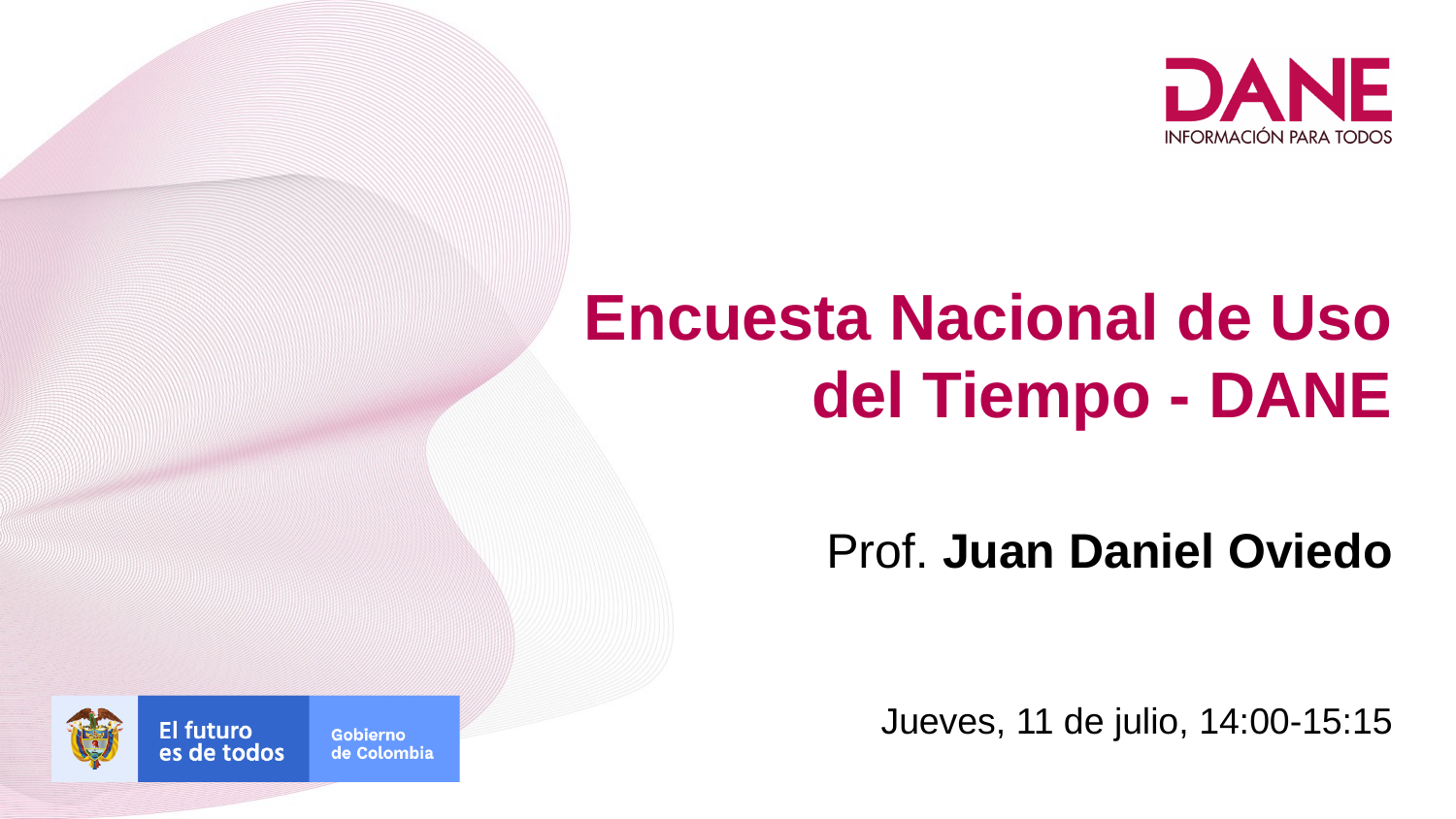

Encuesta Nacional de Uso del Tiempo - DANE

Prof. Juan Daniel Oviedo

Jueves, 11 de julio, 14:00-15:15